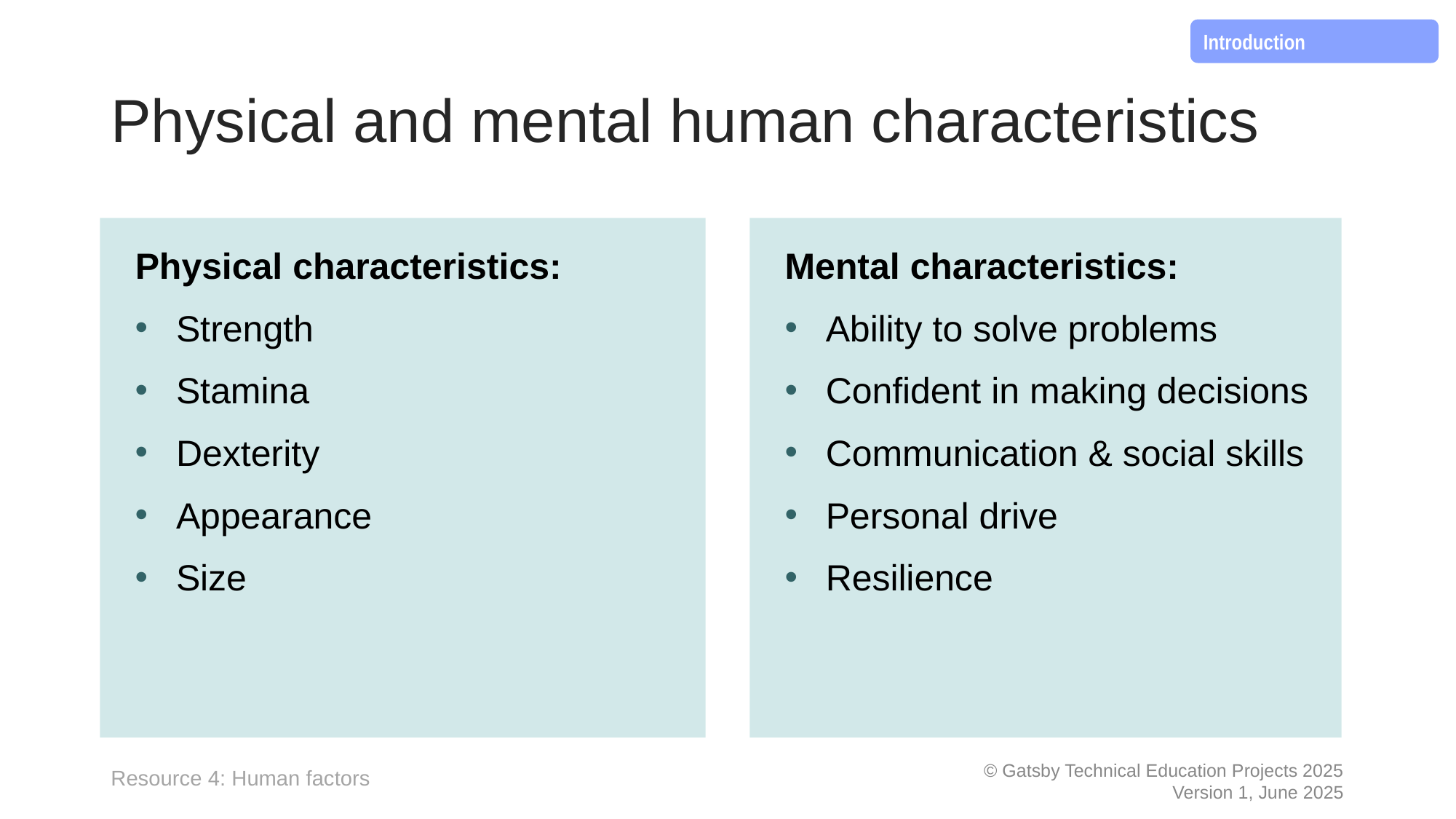

Introduction
# Physical and mental human characteristics
Physical characteristics:
Strength
Stamina
Dexterity
Appearance
Size
Mental characteristics:
Ability to solve problems
Confident in making decisions
Communication & social skills
Personal drive
Resilience
Resource 4: Human factors